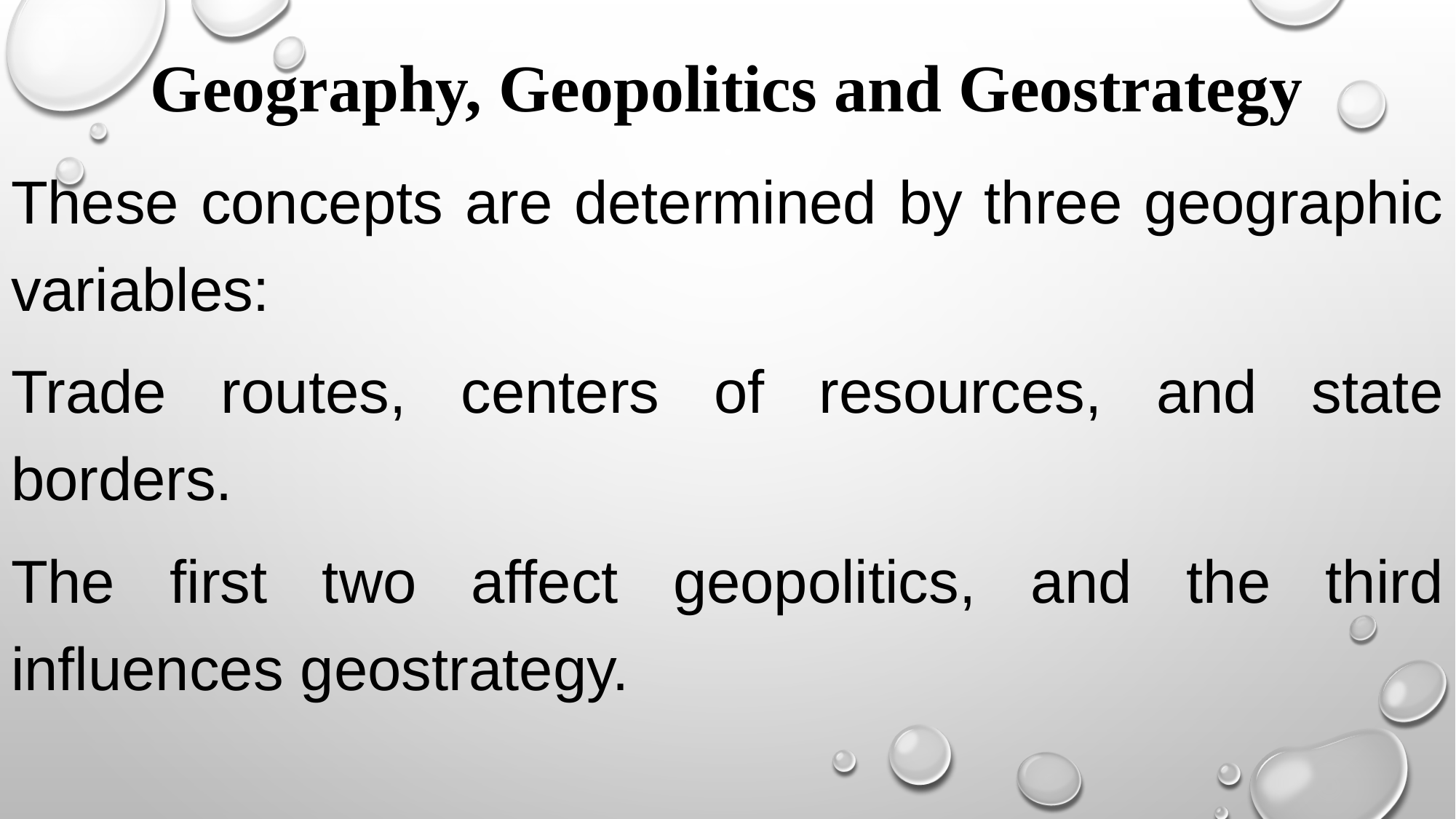

# Geography, Geopolitics and Geostrategy
These concepts are determined by three geographic variables:
Trade routes, centers of resources, and state borders.
The ﬁrst two affect geopolitics, and the third inﬂuences geostrategy.